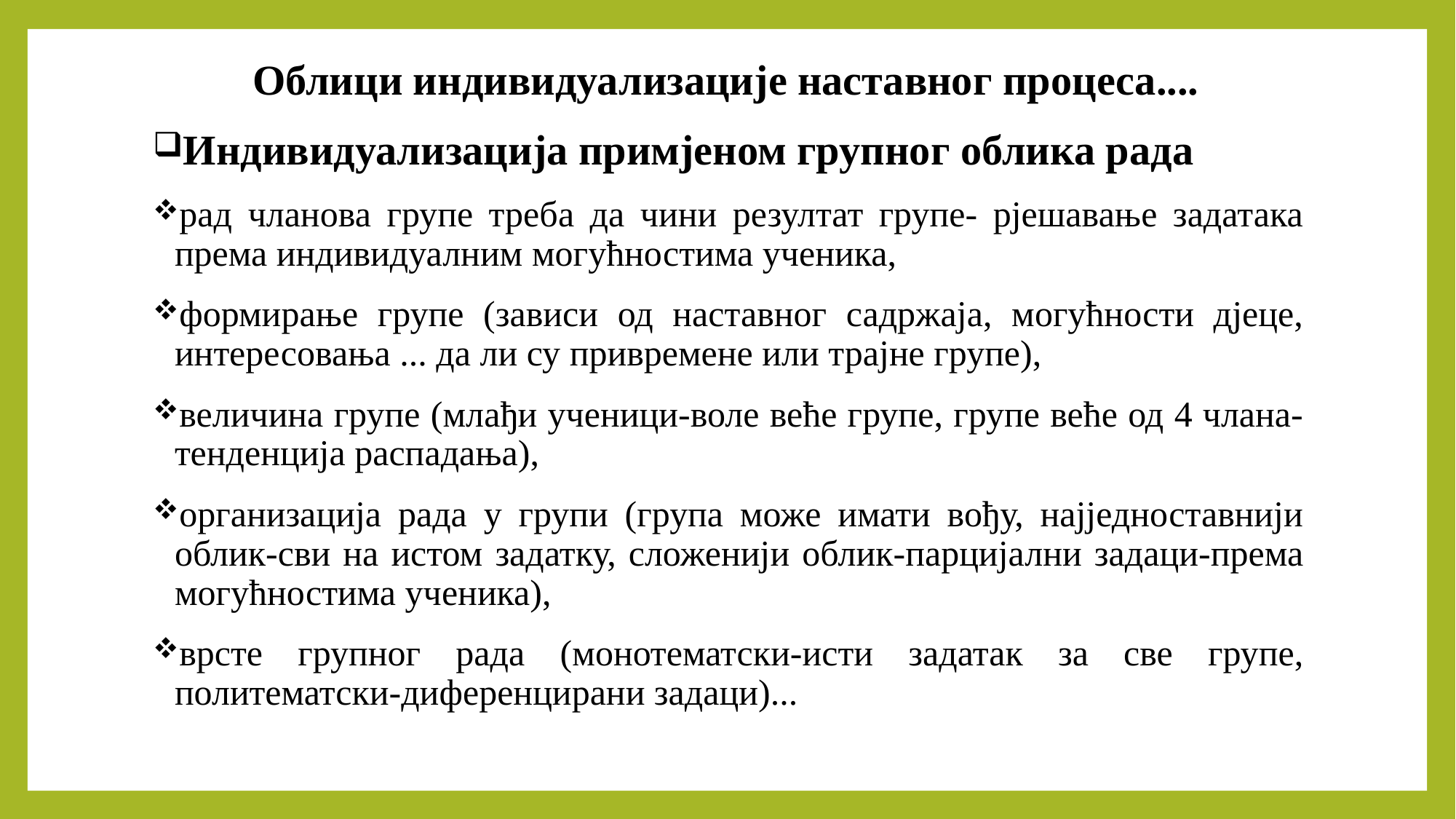

# Облици индивидуализације наставног процеса....
Индивидуализација примјеном групног облика рада
рад чланова групе треба да чини резултат групе- рјешавање задатака према индивидуалним могућностима ученика,
формирање групе (зависи од наставног садржаја, могућности дјеце, интересовања ... да ли су привремене или трајне групе),
величина групе (млађи ученици-воле веће групе, групе веће од 4 члана-тенденција распадања),
организација рада у групи (група може имати вођу, најједноставнији облик-сви на истом задатку, сложенији облик-парцијални задаци-према могућностима ученика),
врсте групног рада (монотематски-исти задатак за све групе, политематски-диференцирани задаци)...